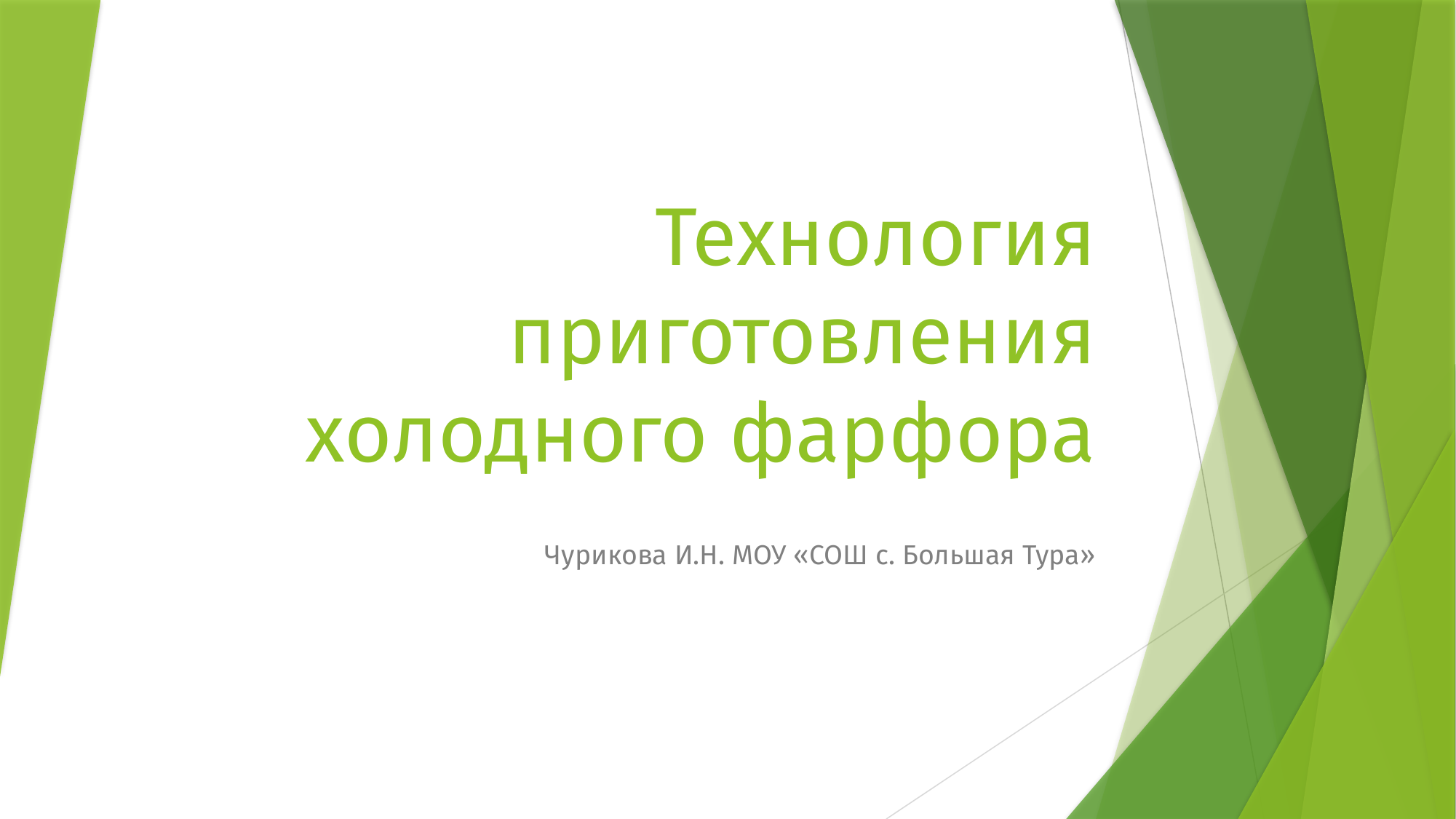

# Технология приготовления холодного фарфора

Чурикова И.Н. МОУ «СОШ с. Большая Тура»